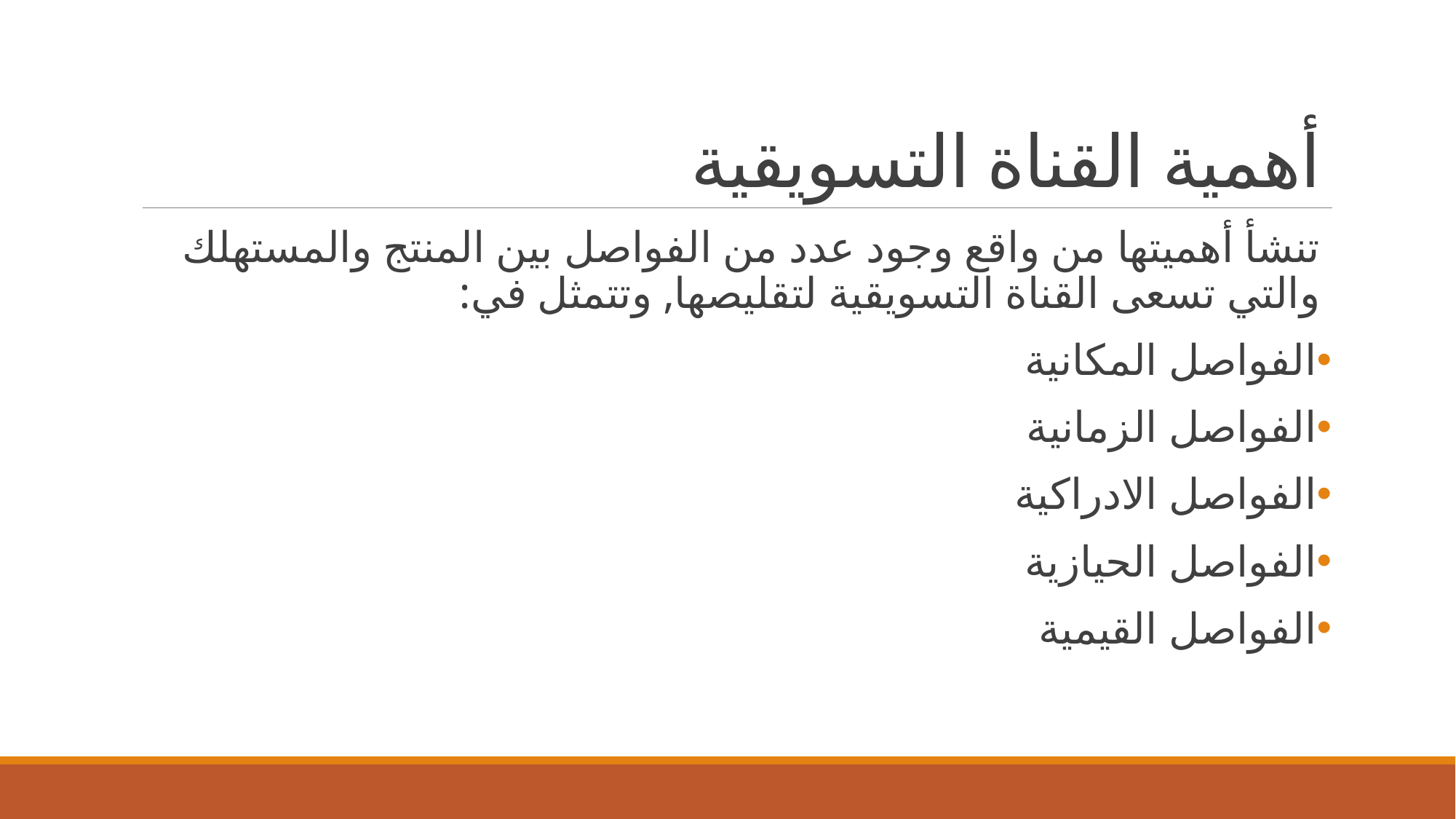

# أهمية القناة التسويقية
تنشأ أهميتها من واقع وجود عدد من الفواصل بين المنتج والمستهلك والتي تسعى القناة التسويقية لتقليصها, وتتمثل في:
الفواصل المكانية
الفواصل الزمانية
الفواصل الادراكية
الفواصل الحيازية
الفواصل القيمية